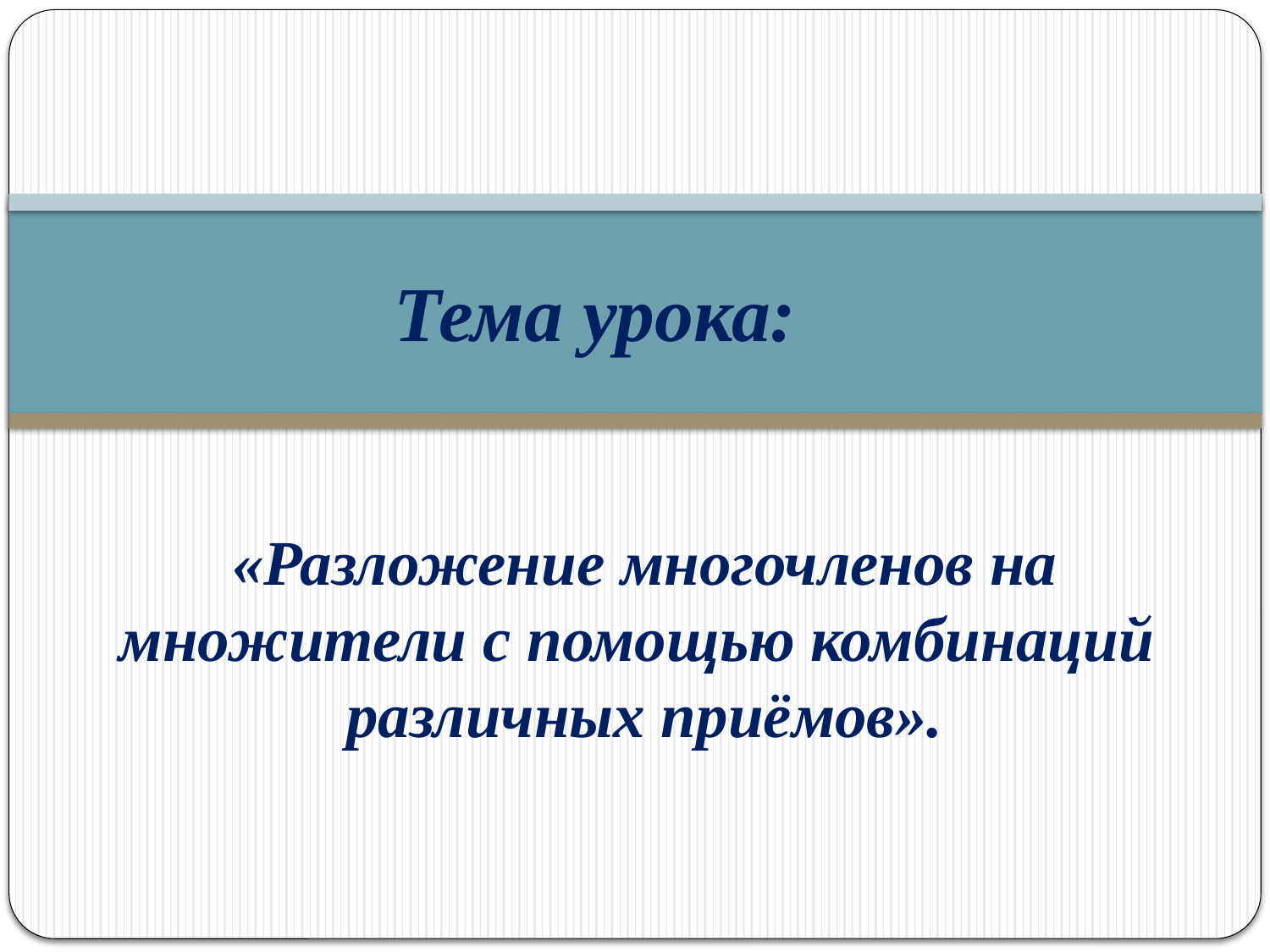

Тема урока:
«Разложение многочленов на множители с помощью комбинаций  различных приёмов».